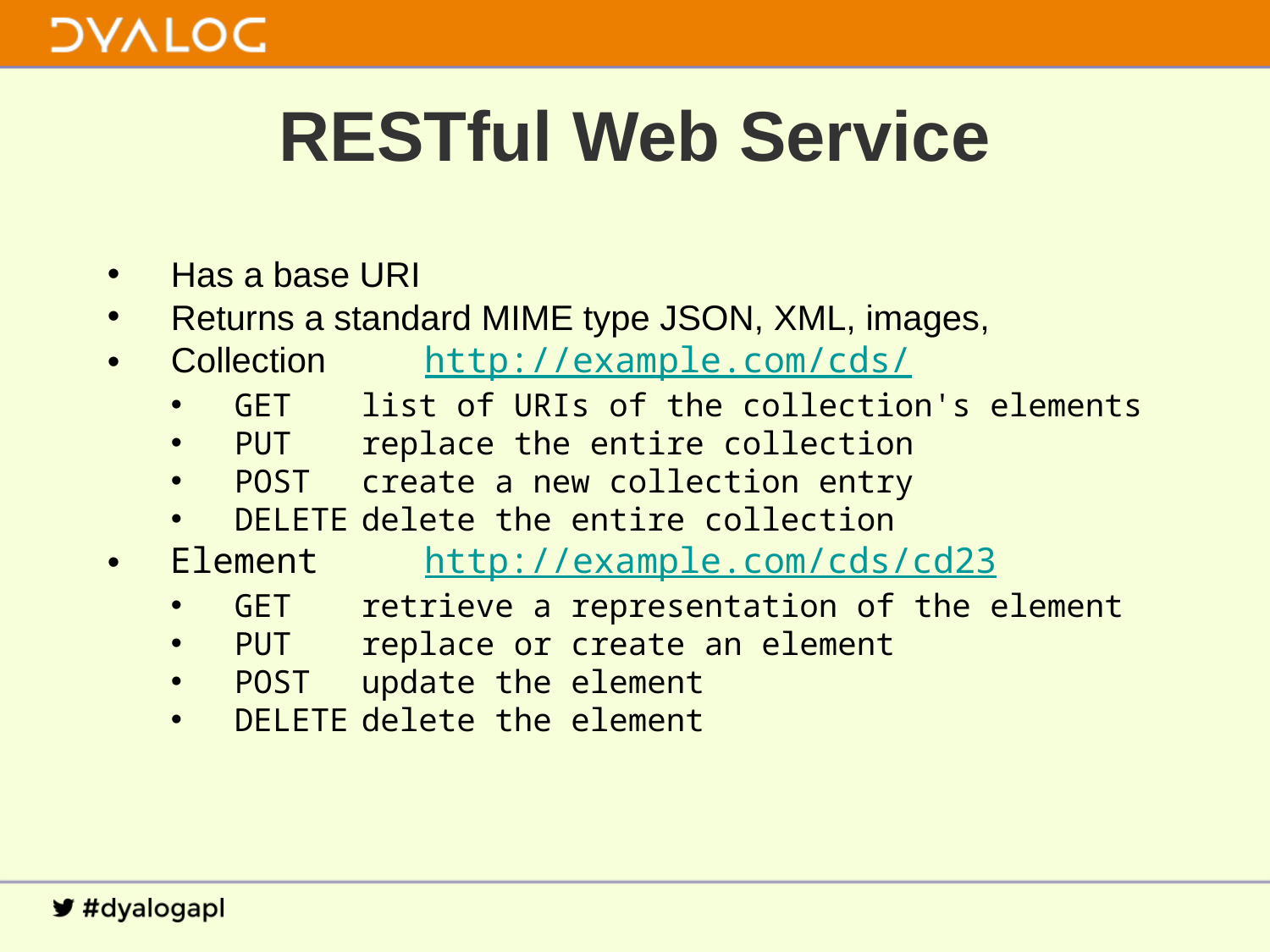

# RESTful Web Service
Has a base URI
Returns a standard MIME type JSON, XML, images,
Collection	http://example.com/cds/
GET	list of URIs of the collection's elements
PUT	replace the entire collection
POST	create a new collection entry
DELETE	delete the entire collection
Element	http://example.com/cds/cd23
GET	retrieve a representation of the element
PUT	replace or create an element
POST	update the element
DELETE	delete the element